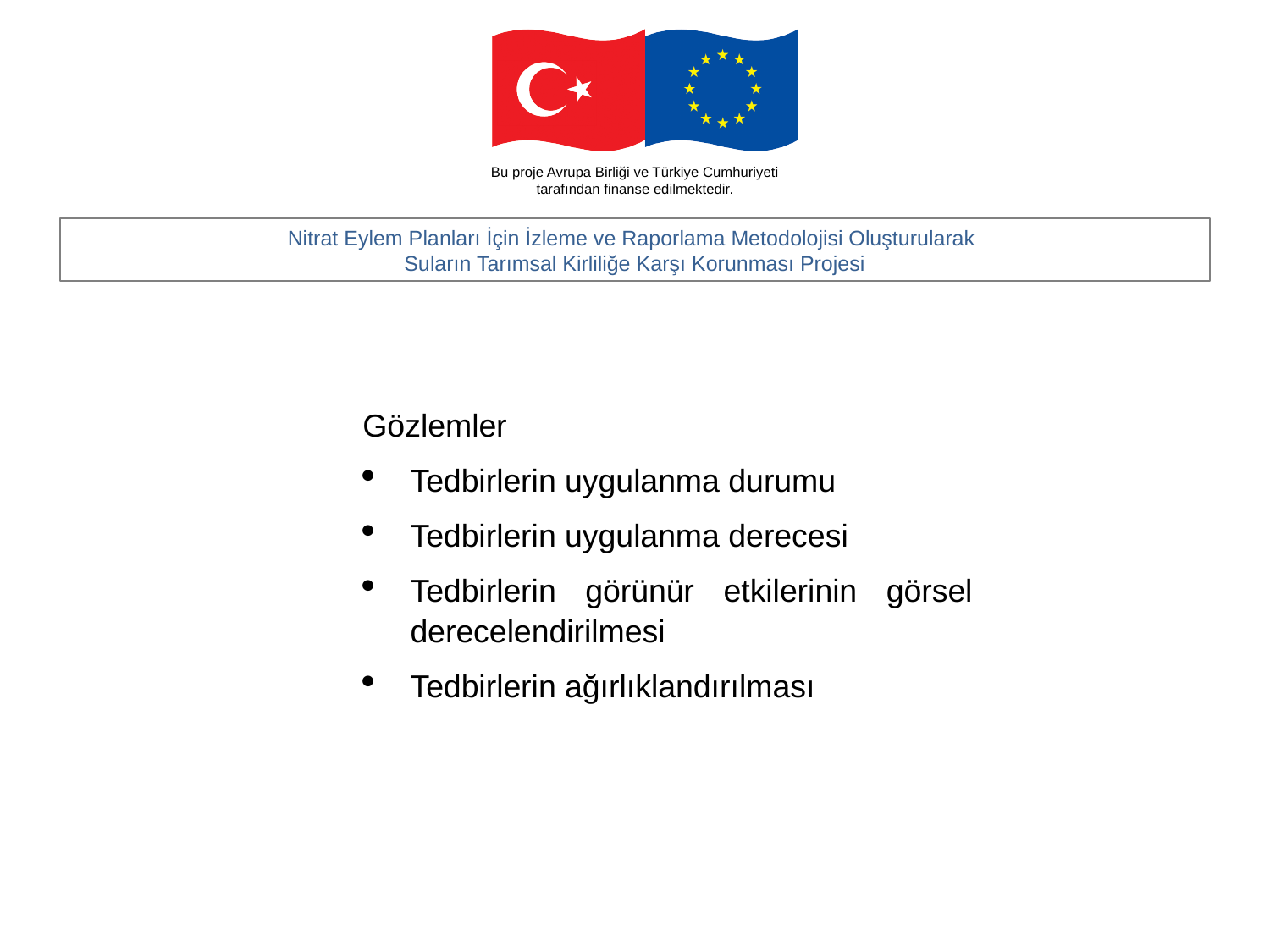

Gözlemler
Tedbirlerin uygulanma durumu
Tedbirlerin uygulanma derecesi
Tedbirlerin görünür etkilerinin görsel derecelendirilmesi
Tedbirlerin ağırlıklandırılması